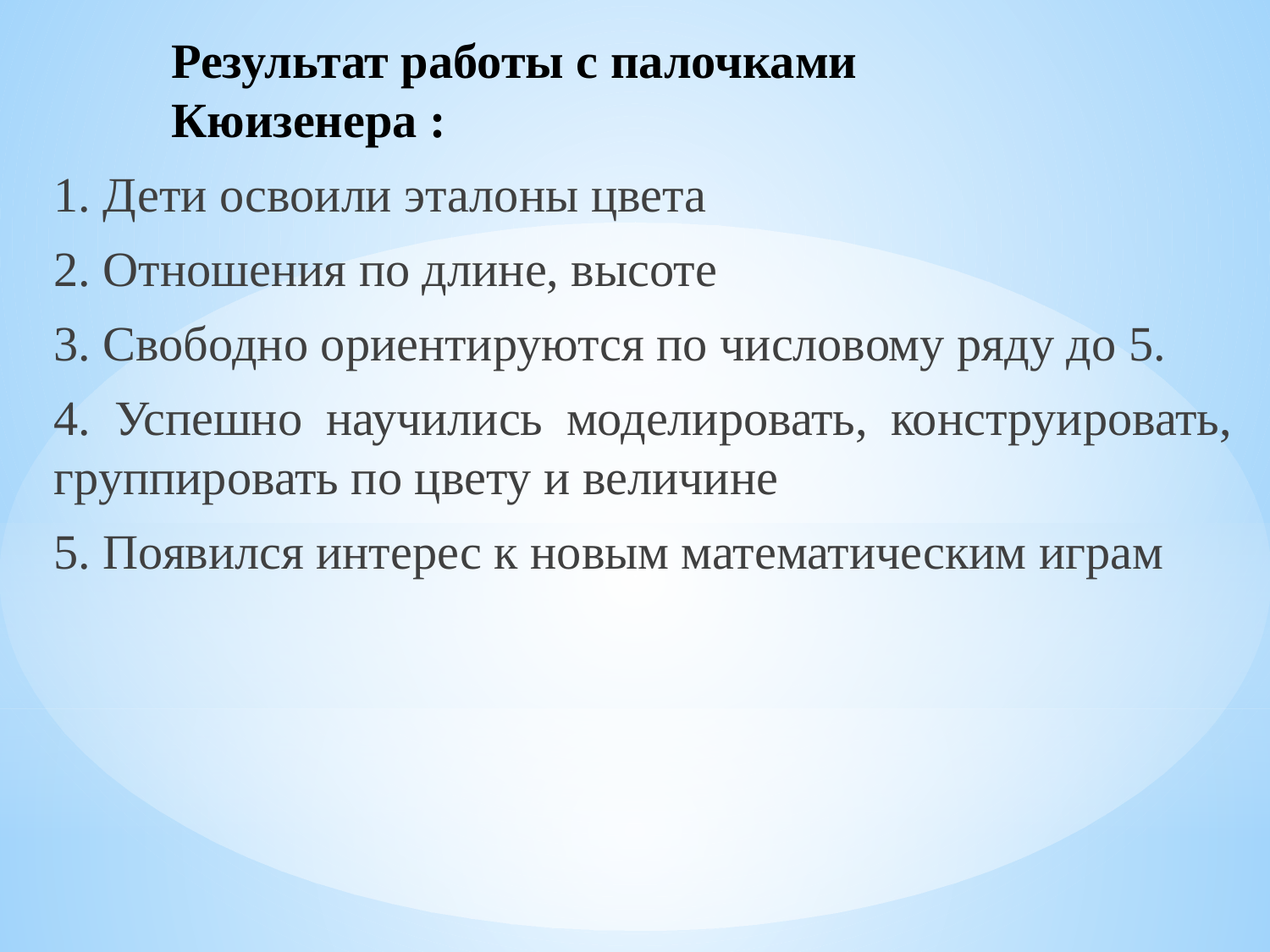

# Результат работы с палочками Кюизенера :
1. Дети освоили эталоны цвета
2. Отношения по длине, высоте
3. Свободно ориентируются по числовому ряду до 5.
4. Успешно научились моделировать, конструировать, группировать по цвету и величине
5. Появился интерес к новым математическим играм